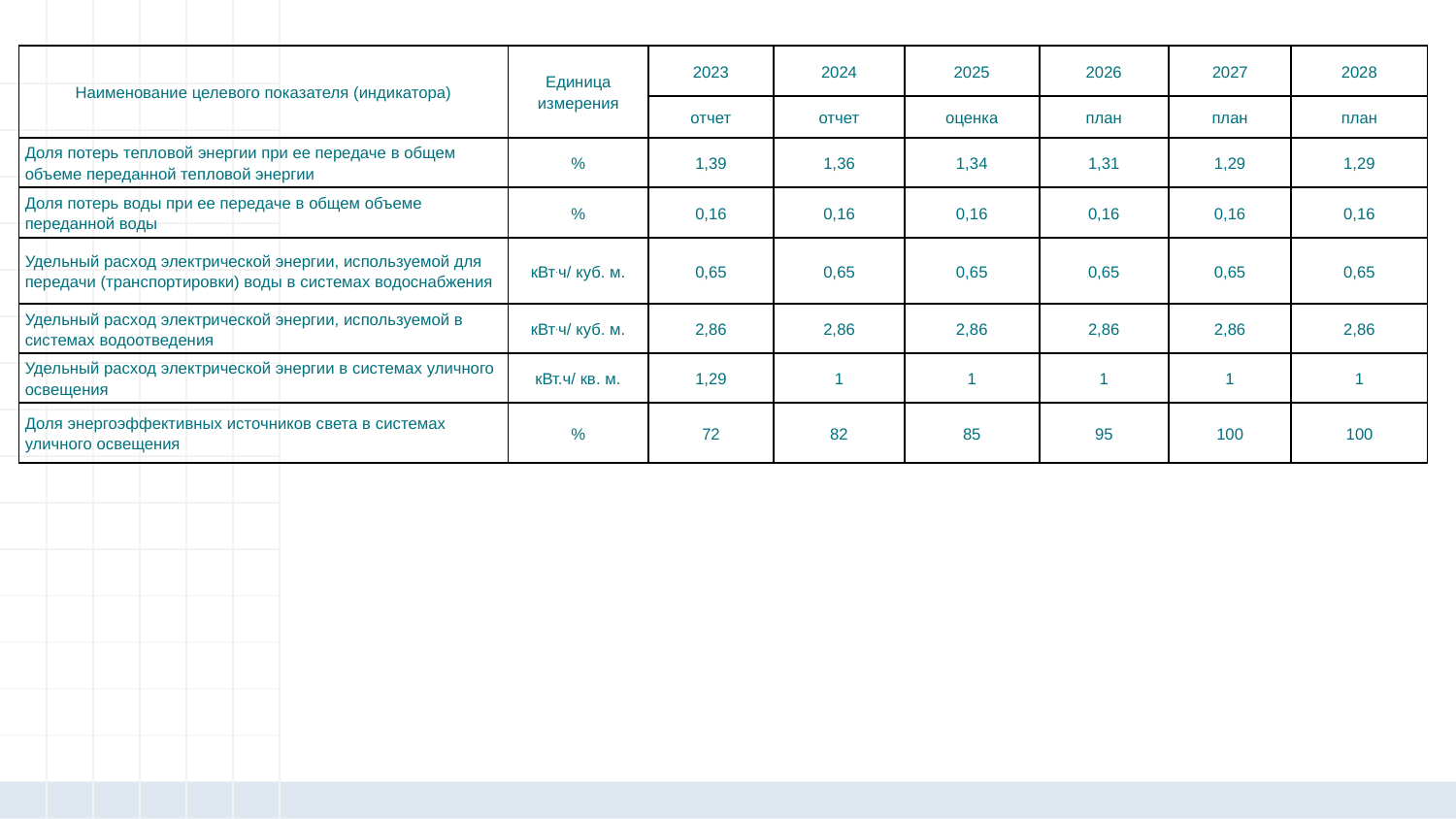

| Наименование целевого показателя (индикатора) | Единица измерения | 2023 | 2024 | 2025 | 2026 | 2027 | 2028 |
| --- | --- | --- | --- | --- | --- | --- | --- |
|  |  | отчет | отчет | оценка | план | план | план |
| Доля потерь тепловой энергии при ее передаче в общем объеме переданной тепловой энергии | % | 1,39 | 1,36 | 1,34 | 1,31 | 1,29 | 1,29 |
| Доля потерь воды при ее передаче в общем объеме переданной воды | % | 0,16 | 0,16 | 0,16 | 0,16 | 0,16 | 0,16 |
| Удельный расход электрической энергии, используемой для передачи (транспортировки) воды в системах водоснабжения | кВт.ч/ куб. м. | 0,65 | 0,65 | 0,65 | 0,65 | 0,65 | 0,65 |
| Удельный расход электрической энергии, используемой в системах водоотведения | кВт.ч/ куб. м. | 2,86 | 2,86 | 2,86 | 2,86 | 2,86 | 2,86 |
| Удельный расход электрической энергии в системах уличного освещения | кВт.ч/ кв. м. | 1,29 | 1 | 1 | 1 | 1 | 1 |
| Доля энергоэффективных источников света в системах уличного освещения | % | 72 | 82 | 85 | 95 | 100 | 100 |